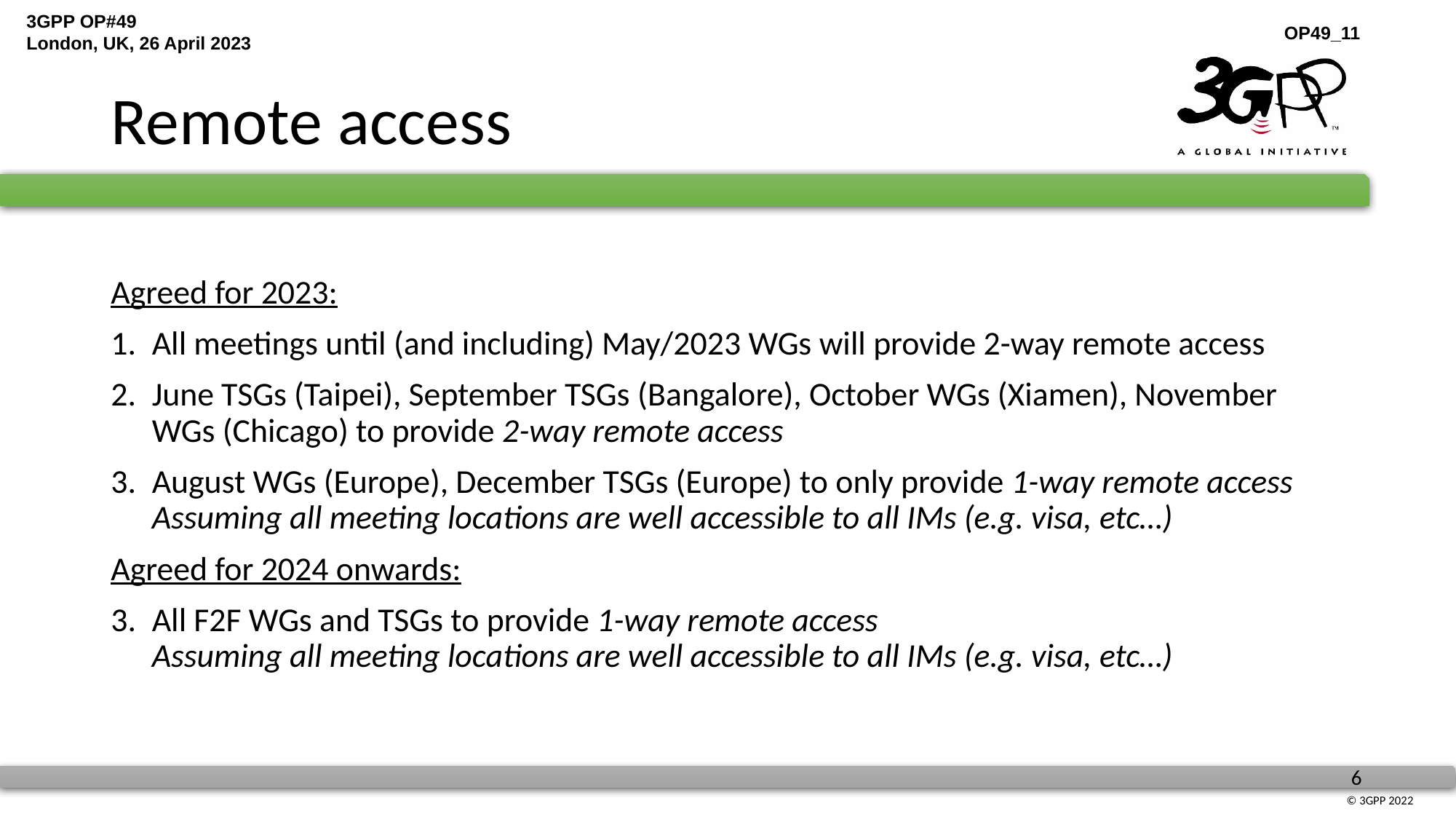

# Remote access

Agreed for 2023:
All meetings until (and including) May/2023 WGs will provide 2-way remote access
June TSGs (Taipei), September TSGs (Bangalore), October WGs (Xiamen), November WGs (Chicago) to provide 2-way remote access
August WGs (Europe), December TSGs (Europe) to only provide 1-way remote access
Assuming all meeting locations are well accessible to all IMs (e.g. visa, etc…)
Agreed for 2024 onwards:
All F2F WGs and TSGs to provide 1-way remote access
Assuming all meeting locations are well accessible to all IMs (e.g. visa, etc…)